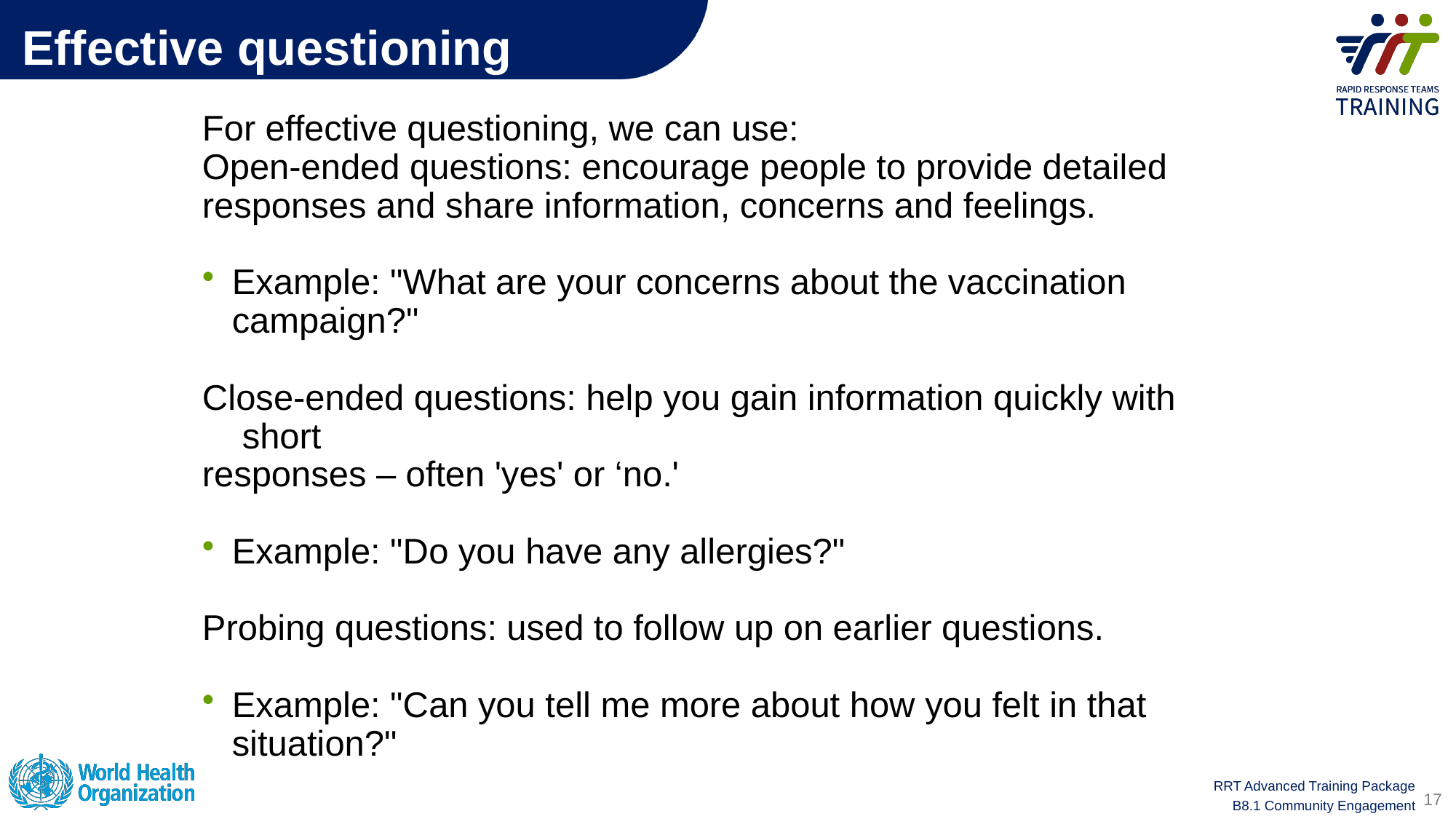

Effective questioning
For effective questioning, we can use:
Open-ended questions: encourage people to provide detailed
responses and share information, concerns and feelings.

Example: "What are your concerns about the vaccination campaign?"

Close-ended questions: help you gain information quickly with short
responses – often 'yes' or ‘no.'

Example: "Do you have any allergies?"

Probing questions: used to follow up on earlier questions.

Example: "Can you tell me more about how you felt in that situation?"